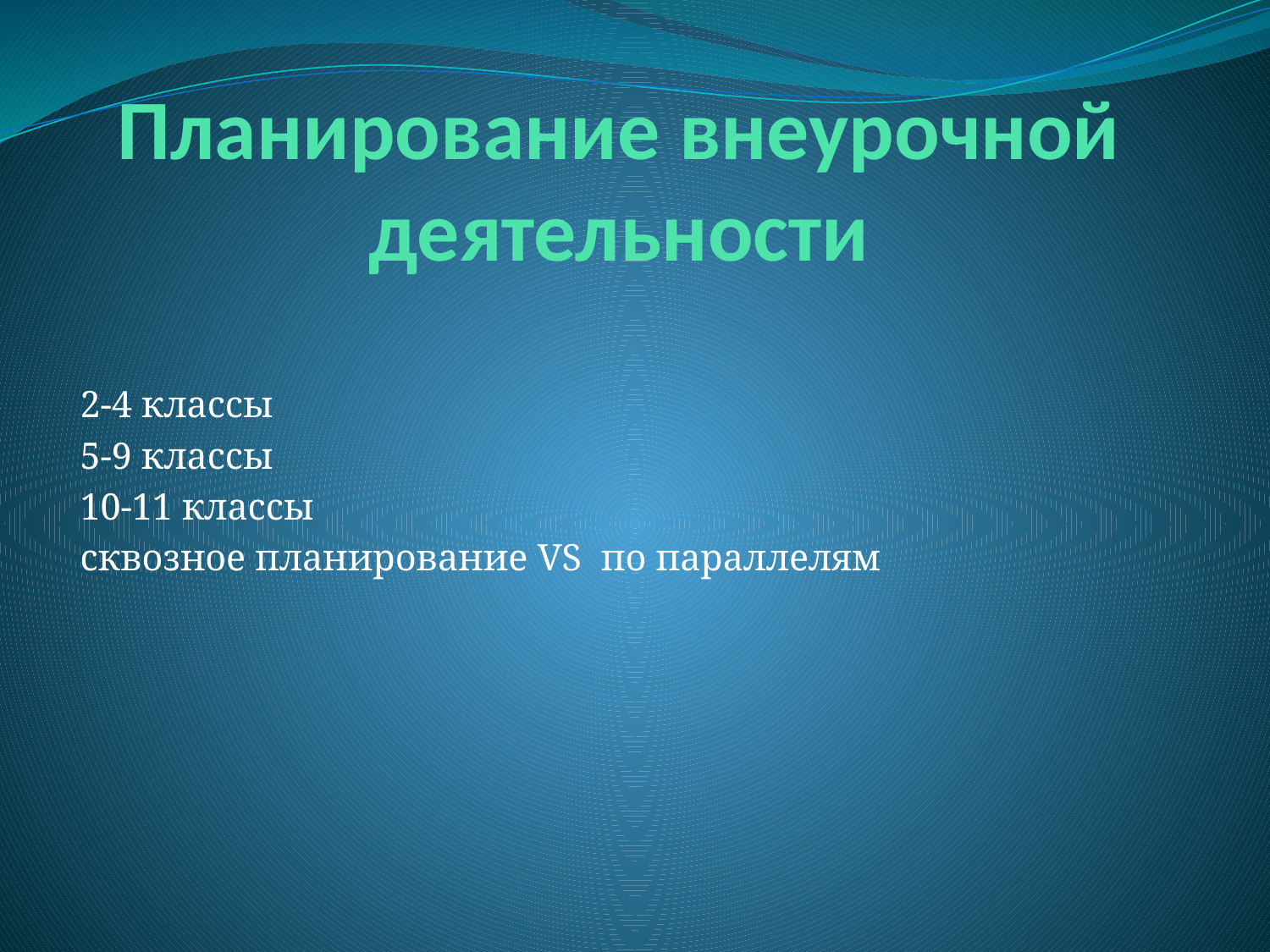

# Планирование внеурочной деятельности
2-4 классы
5-9 классы
10-11 классы
сквозное планирование VS  по параллелям